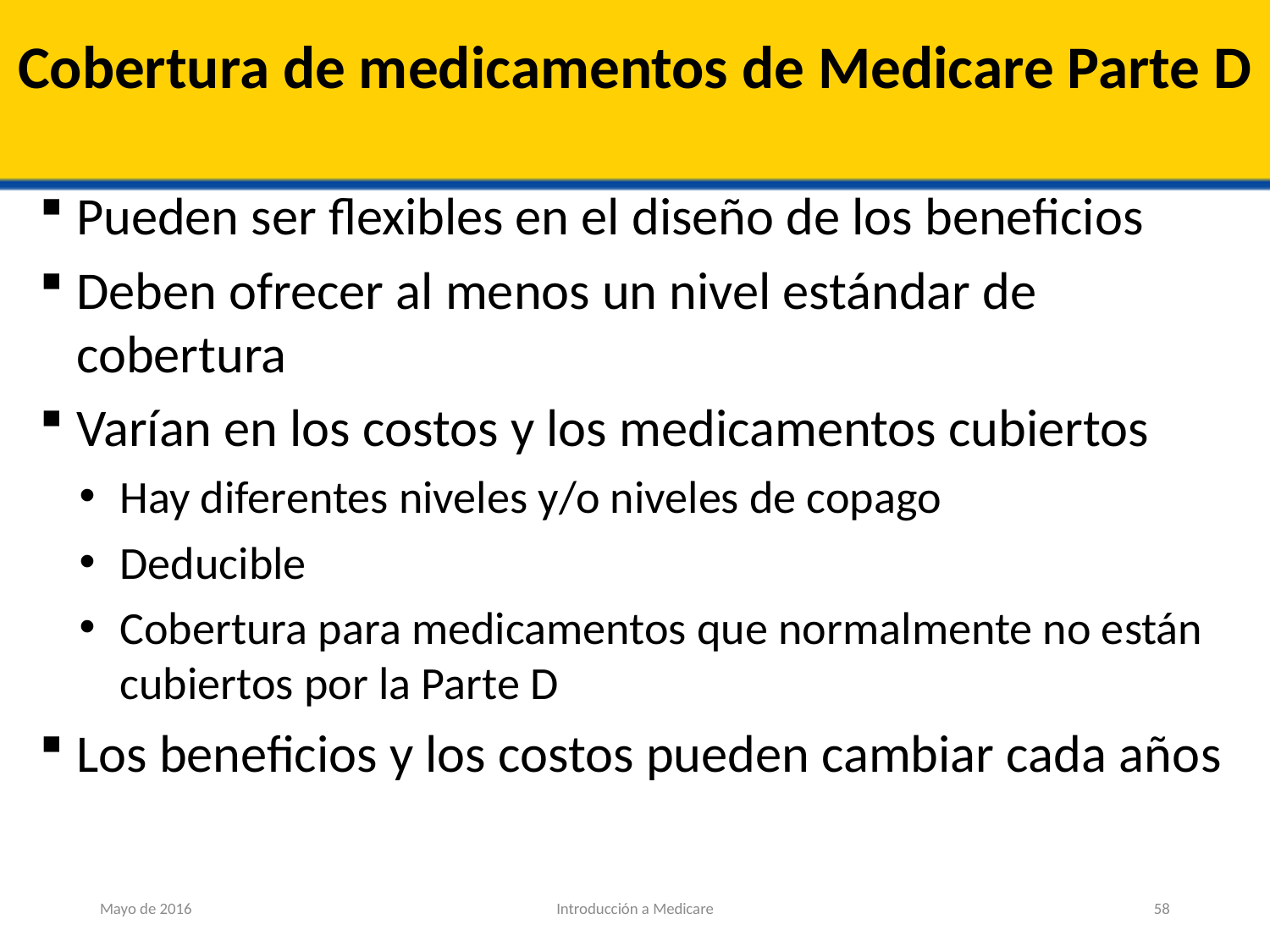

# Cobertura de medicamentos de Medicare Parte D
Pueden ser flexibles en el diseño de los beneficios
Deben ofrecer al menos un nivel estándar de cobertura
Varían en los costos y los medicamentos cubiertos
Hay diferentes niveles y/o niveles de copago
Deducible
Cobertura para medicamentos que normalmente no están cubiertos por la Parte D
Los beneficios y los costos pueden cambiar cada años

Mayo de 2016
Introducción a Medicare
58